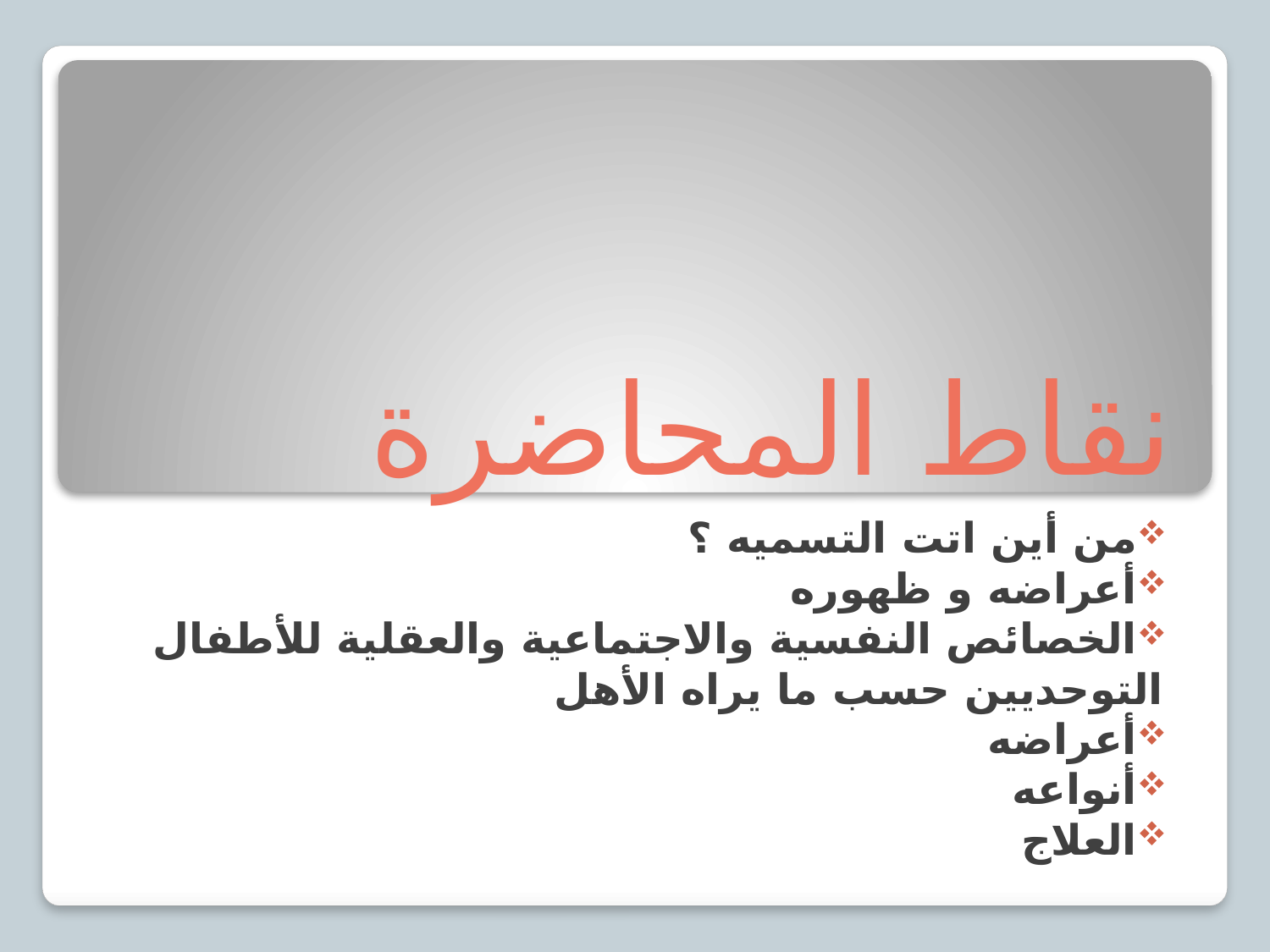

# نقاط المحاضرة
من أين اتت التسميه ؟
أعراضه و ظهوره
الخصائص النفسية والاجتماعية والعقلية للأطفال التوحديين حسب ما يراه الأهل
أعراضه
أنواعه
العلاج